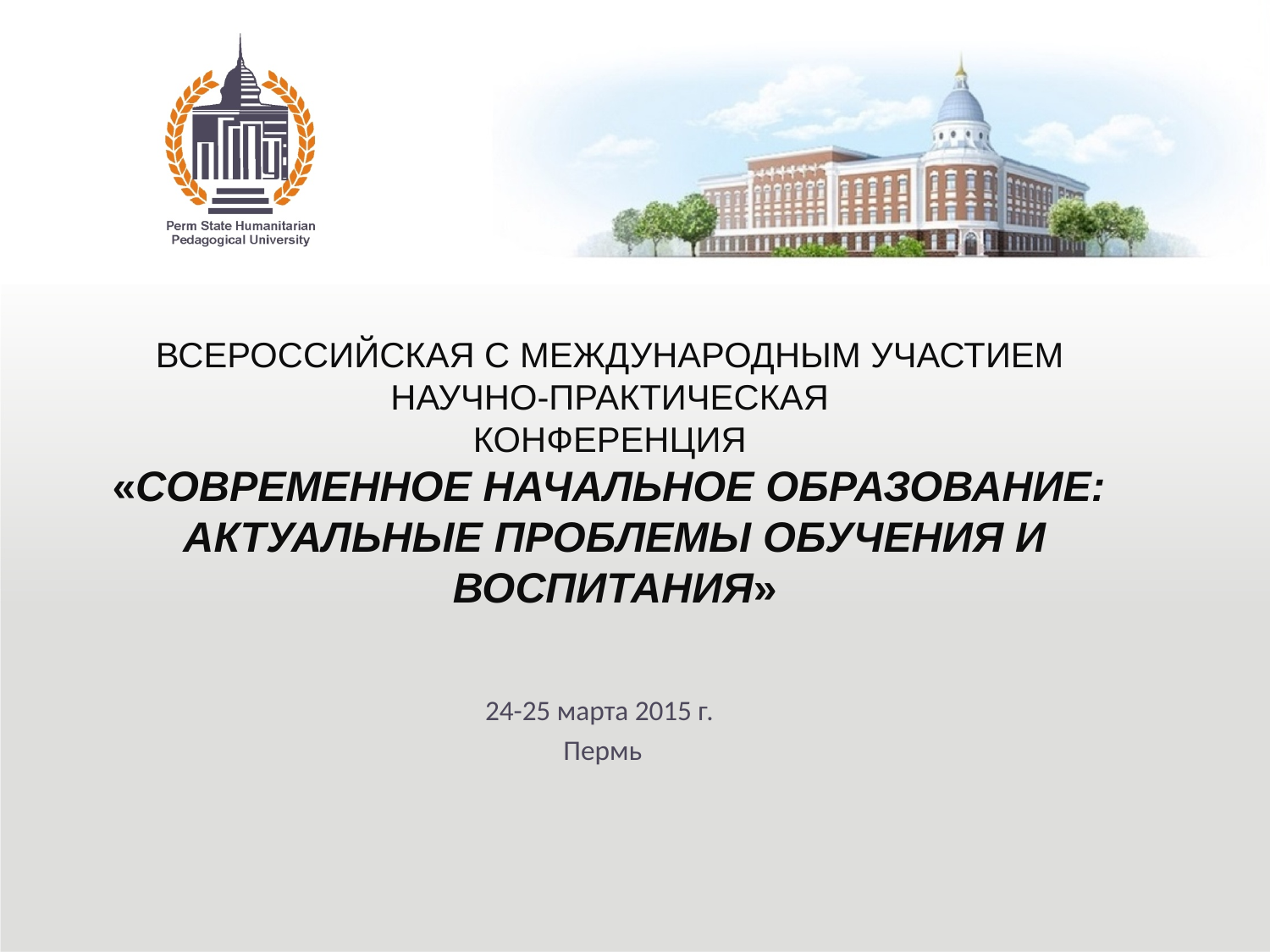

# ВСЕРОССИЙСКАЯ С МЕЖДУНАРОДНЫМ УЧАСТИЕМ НАУЧНО-ПРАКТИЧЕСКАЯ КОНФЕРЕНЦИЯ «СОВРЕМЕННОЕ НАЧАЛЬНОЕ ОБРАЗОВАНИЕ: АКТУАЛЬНЫЕ ПРОБЛЕМЫ ОБУЧЕНИЯ И ВОСПИТАНИЯ»
24-25 марта 2015 г.
 Пермь